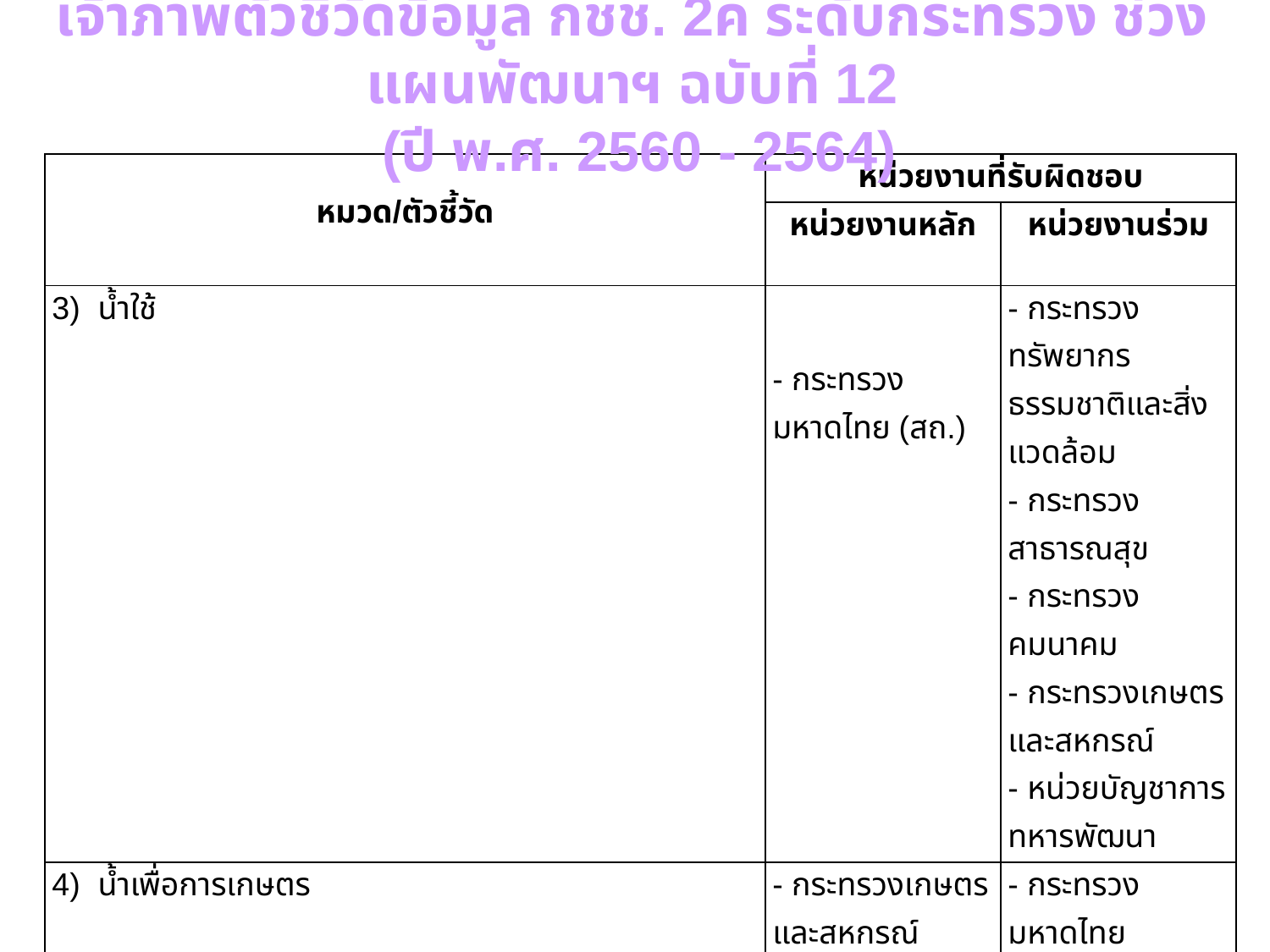

เจ้าภาพตัวชี้วัดข้อมูล กชช. 2ค ระดับกระทรวง ช่วงแผนพัฒนาฯ ฉบับที่ 12
 (ปี พ.ศ. 2560 - 2564)
| หมวด/ตัวชี้วัด | หน่วยงานที่รับผิดชอบ |  |
| --- | --- | --- |
|  | หน่วยงานหลัก | หน่วยงานร่วม |
| 3) น้ำใช้ | - กระทรวงมหาดไทย (สถ.) | - กระทรวงทรัพยากร ธรรมชาติและสิ่งแวดล้อม - กระทรวงสาธารณสุข - กระทรวงคมนาคม - กระทรวงเกษตรและสหกรณ์ - หน่วยบัญชาการทหารพัฒนา |
| 4) น้ำเพื่อการเกษตร | - กระทรวงเกษตรและสหกรณ์ | - กระทรวงมหาดไทย - หน่วยบัญชาการทหารพัฒนา |
| 5) ไฟฟ้า | - กระทรวงมหาดไทย |  |
| 6) การมีที่ดินทำกิน | - กระทรวงเกษตรและสหกรณ์ - กระทรวงมหาดไทย (ทด.) | - กระทรวงทรัพยากร ธรรมชาติและสิ่งแวดล้อม - สำนักนายกรัฐมนตรี |